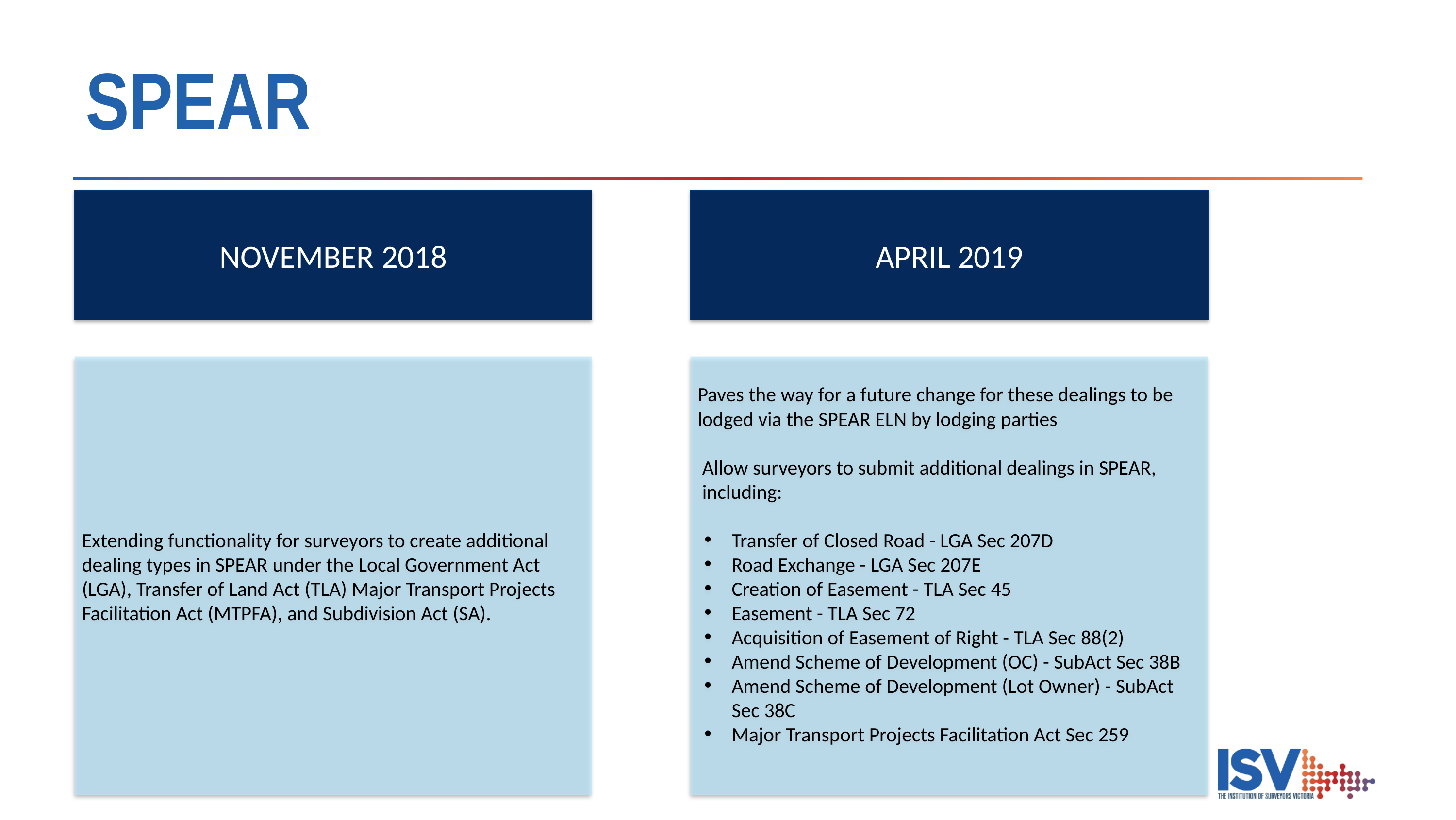

# SPEAR
NOVEMBER 2018
APRIL 2019
Extending functionality for surveyors to create additional dealing types in SPEAR under the Local Government Act (LGA), Transfer of Land Act (TLA) Major Transport Projects Facilitation Act (MTPFA), and Subdivision Act (SA).
Paves the way for a future change for these dealings to be lodged via the SPEAR ELN by lodging parties

Allow surveyors to submit additional dealings in SPEAR, including:

Transfer of Closed Road - LGA Sec 207D
Road Exchange - LGA Sec 207E
Creation of Easement - TLA Sec 45
Easement - TLA Sec 72
Acquisition of Easement of Right - TLA Sec 88(2)
Amend Scheme of Development (OC) - SubAct Sec 38B
Amend Scheme of Development (Lot Owner) - SubAct Sec 38C
Major Transport Projects Facilitation Act Sec 259